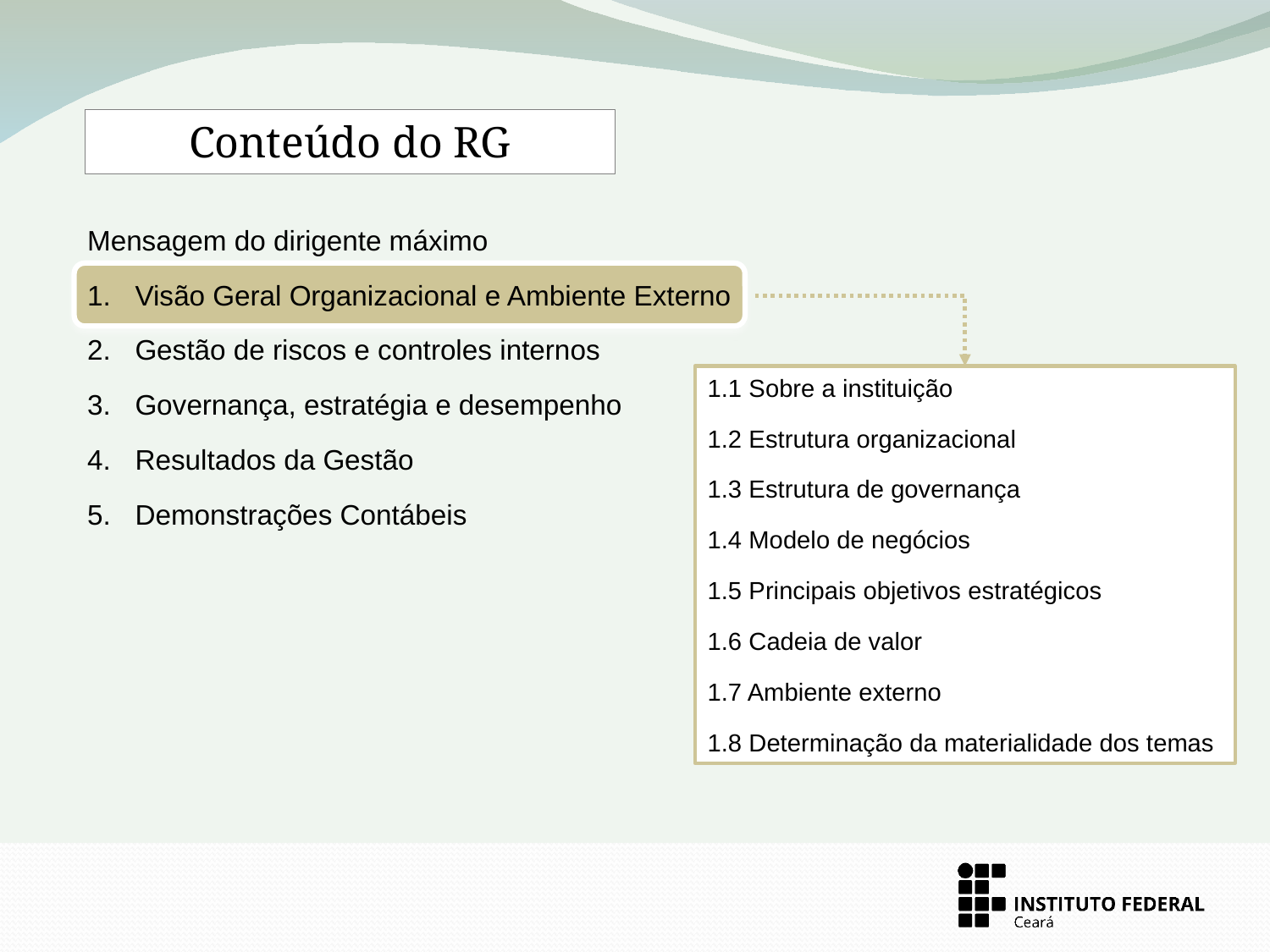

Conteúdo do RG

Mensagem do dirigente máximo
Visão Geral Organizacional e Ambiente Externo
Gestão de riscos e controles internos
Governança, estratégia e desempenho
Resultados da Gestão
Demonstrações Contábeis

1.1 Sobre a instituição
1.2 Estrutura organizacional
1.3 Estrutura de governança
1.4 Modelo de negócios
1.5 Principais objetivos estratégicos
1.6 Cadeia de valor
1.7 Ambiente externo
1.8 Determinação da materialidade dos temas